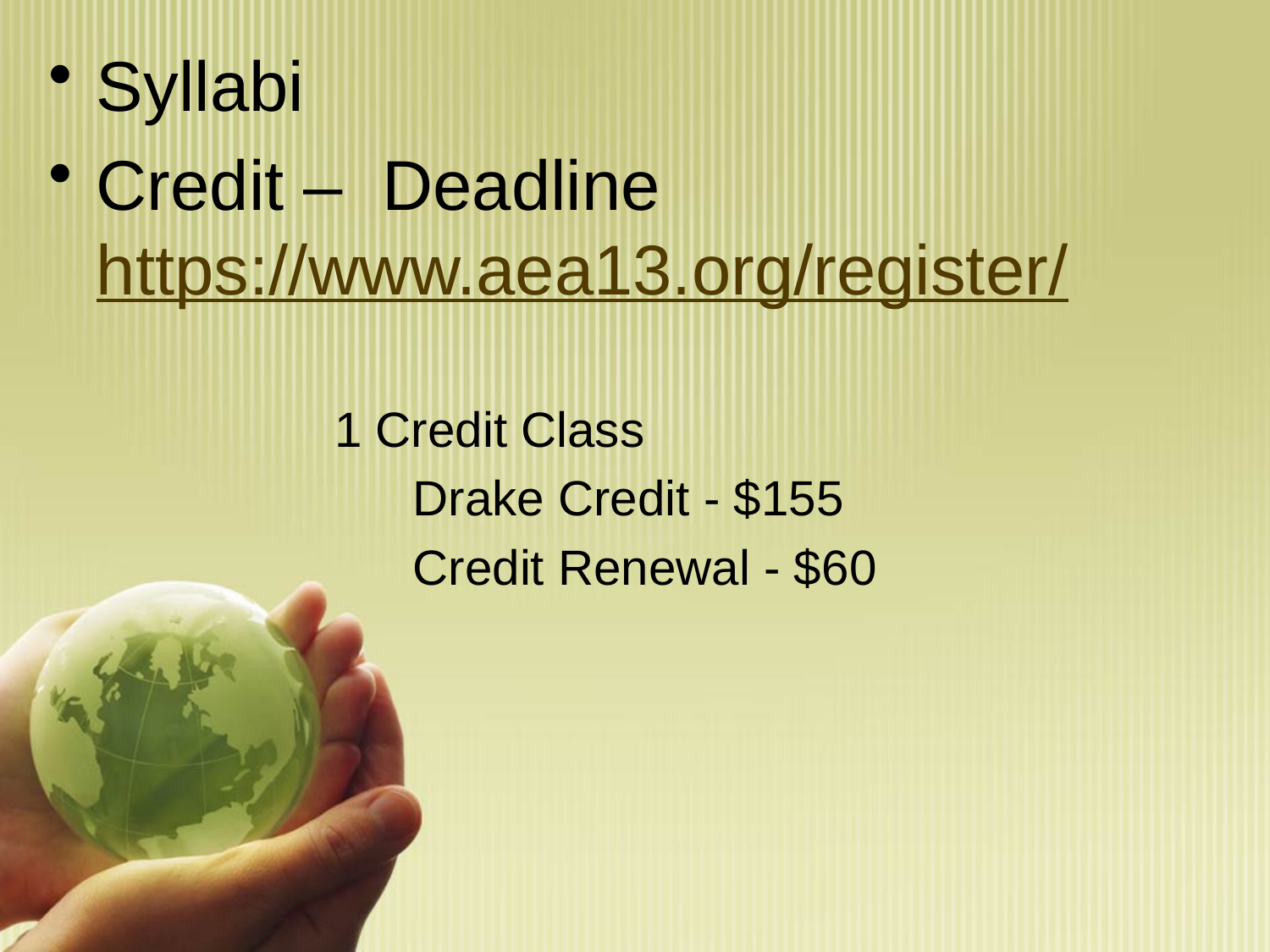

Syllabi
Credit –  Deadline https://www.aea13.org/register/

	1 Credit Class
        Drake Credit - $155
        Credit Renewal - $60